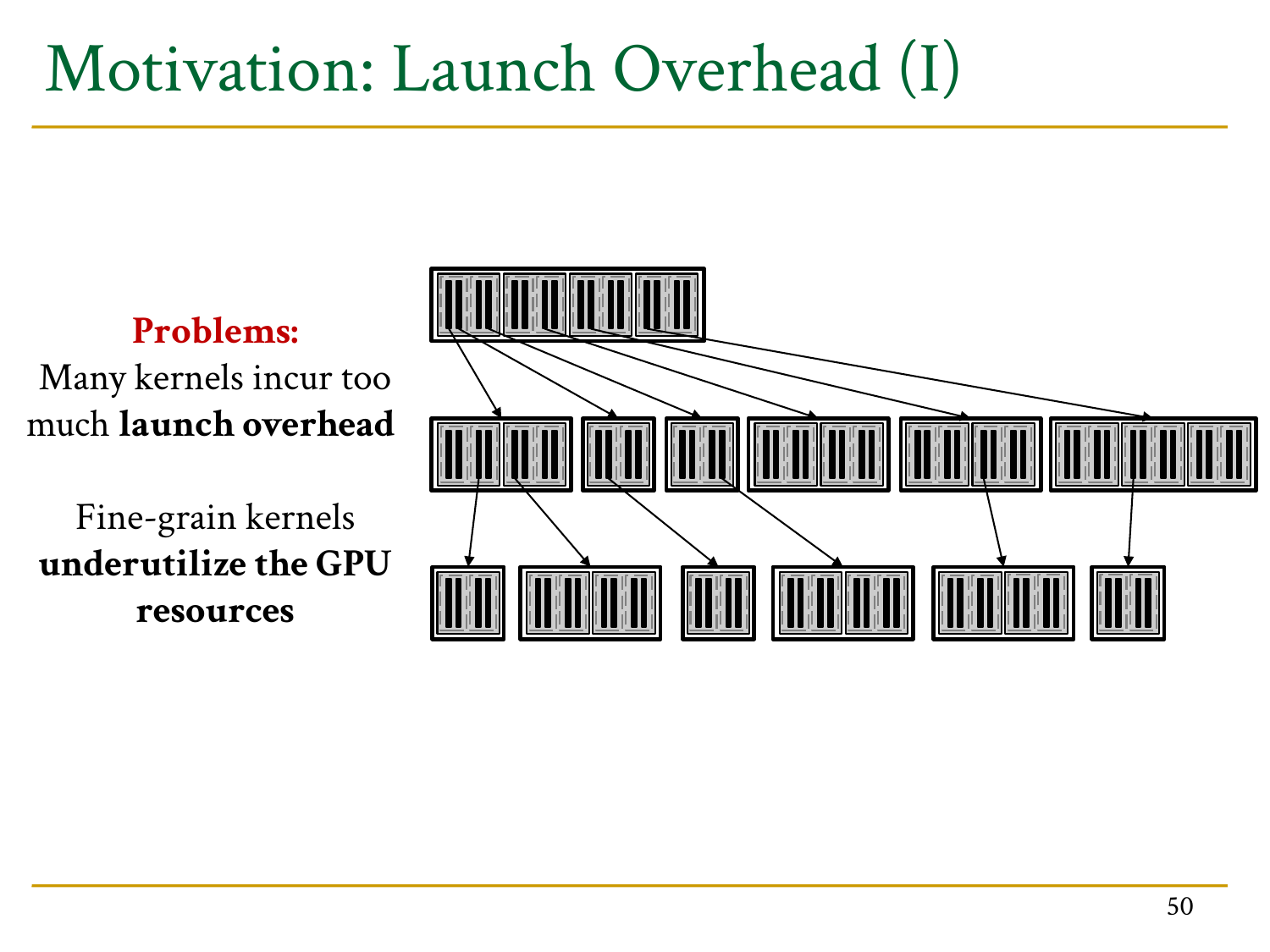

Motivation: Launch Overhead (I)

Problems:
Many kernels incur too much launch overhead

Fine-grain kernels underutilize the GPU resources
50
50